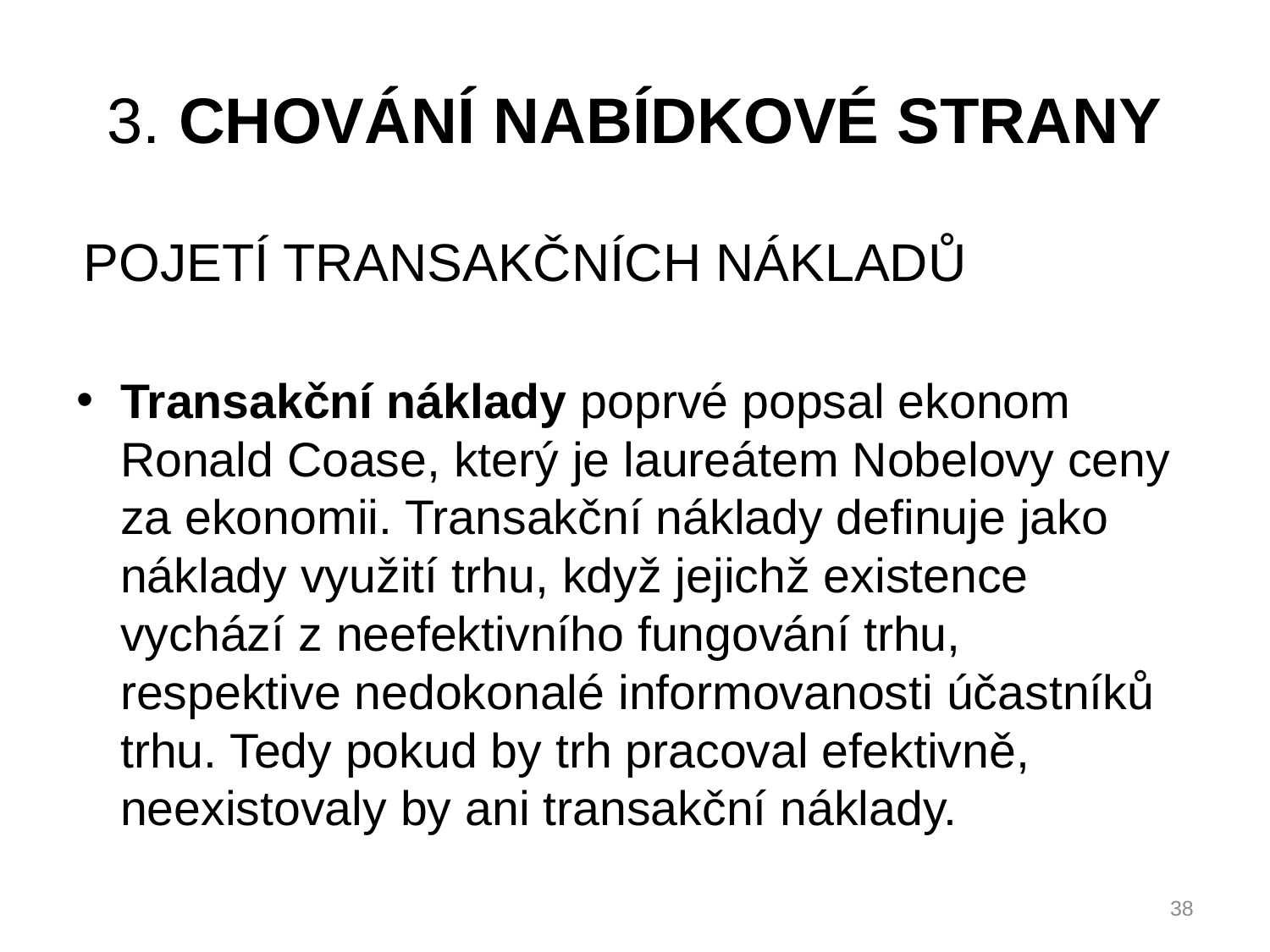

# 3. chování NABÍDKOVÉ strany
POJETÍ TRANSAKČNÍCH NÁKLADŮ

Transakční náklady poprvé popsal ekonom Ronald Coase, který je laureátem Nobelovy ceny za ekonomii. Transakční náklady definuje jako náklady využití trhu, když jejichž existence vychází z neefektivního fungování trhu, respektive nedokonalé informovanosti účastníků trhu. Tedy pokud by trh pracoval efektivně, neexistovaly by ani transakční náklady.
38